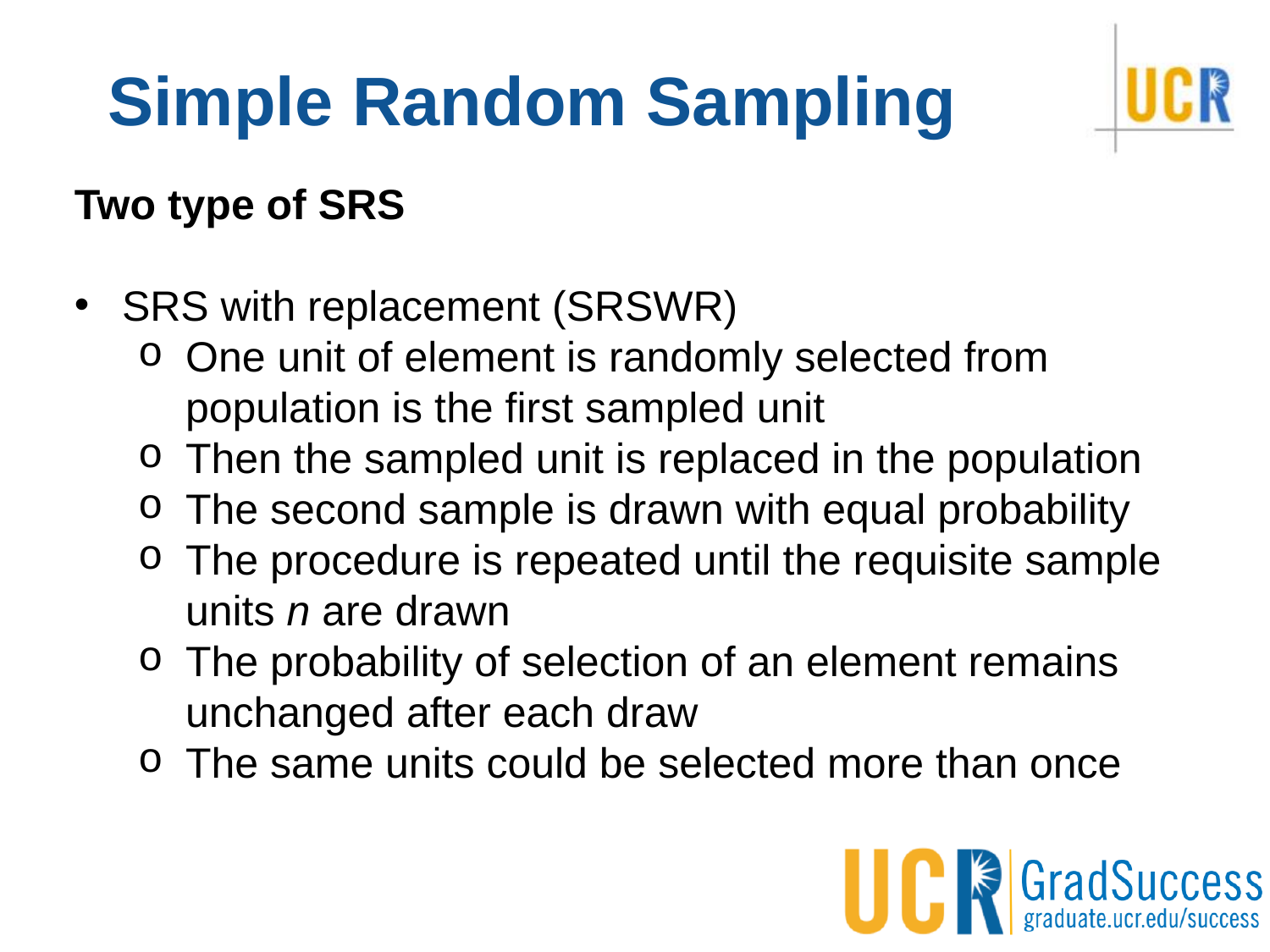

# Simple Random Sampling
Two type of SRS

SRS with replacement (SRSWR)
One unit of element is randomly selected from population is the first sampled unit
Then the sampled unit is replaced in the population
The second sample is drawn with equal probability
The procedure is repeated until the requisite sample units n are drawn
The probability of selection of an element remains unchanged after each draw
The same units could be selected more than once